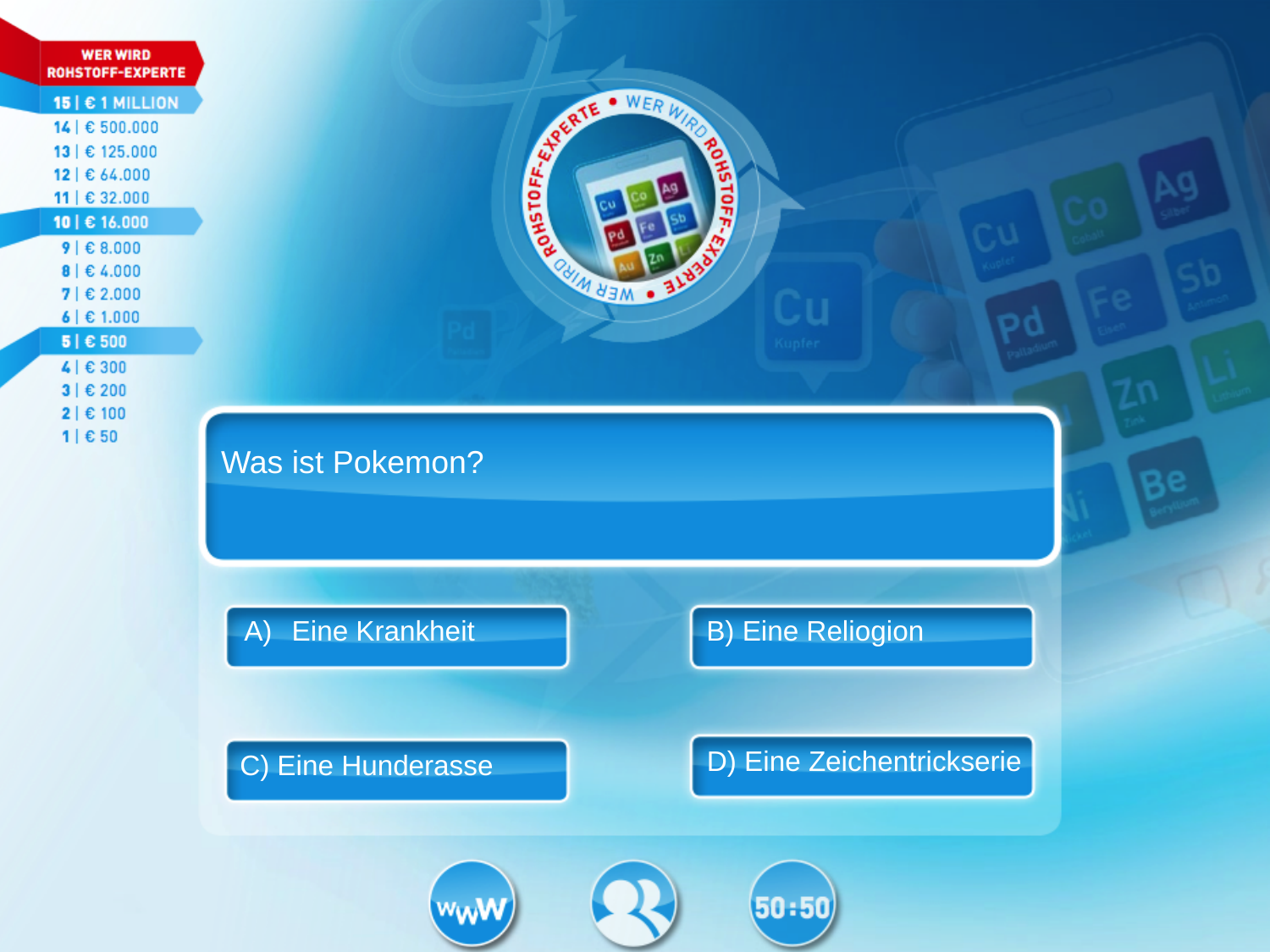

Was ist Pokemon?
Eine Krankheit
B) Eine Reliogion
D) Eine Zeichentrickserie
C) Eine Hunderasse